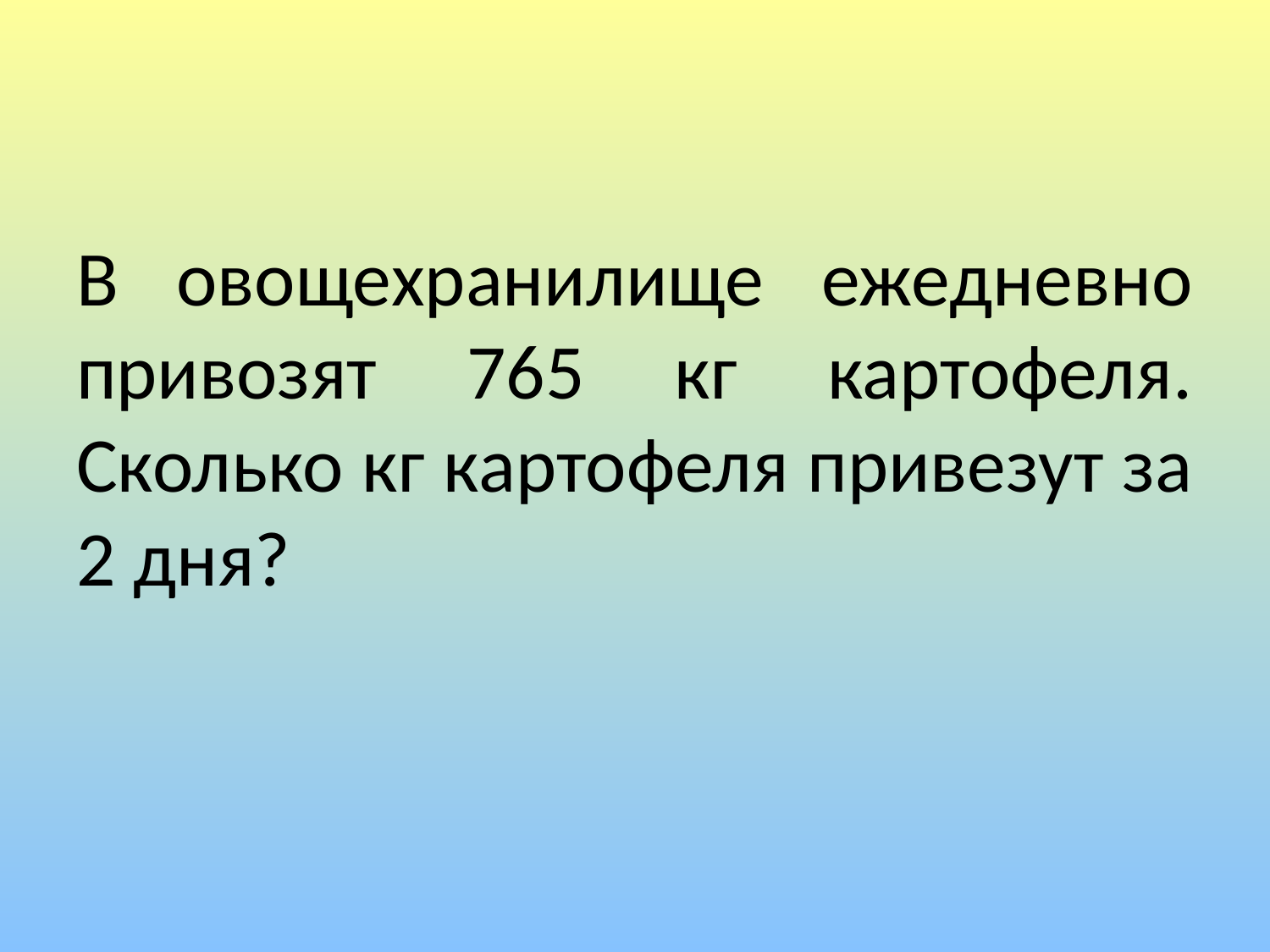

#
В овощехранилище ежедневно привозят 765 кг картофеля. Сколько кг картофеля привезут за 2 дня?